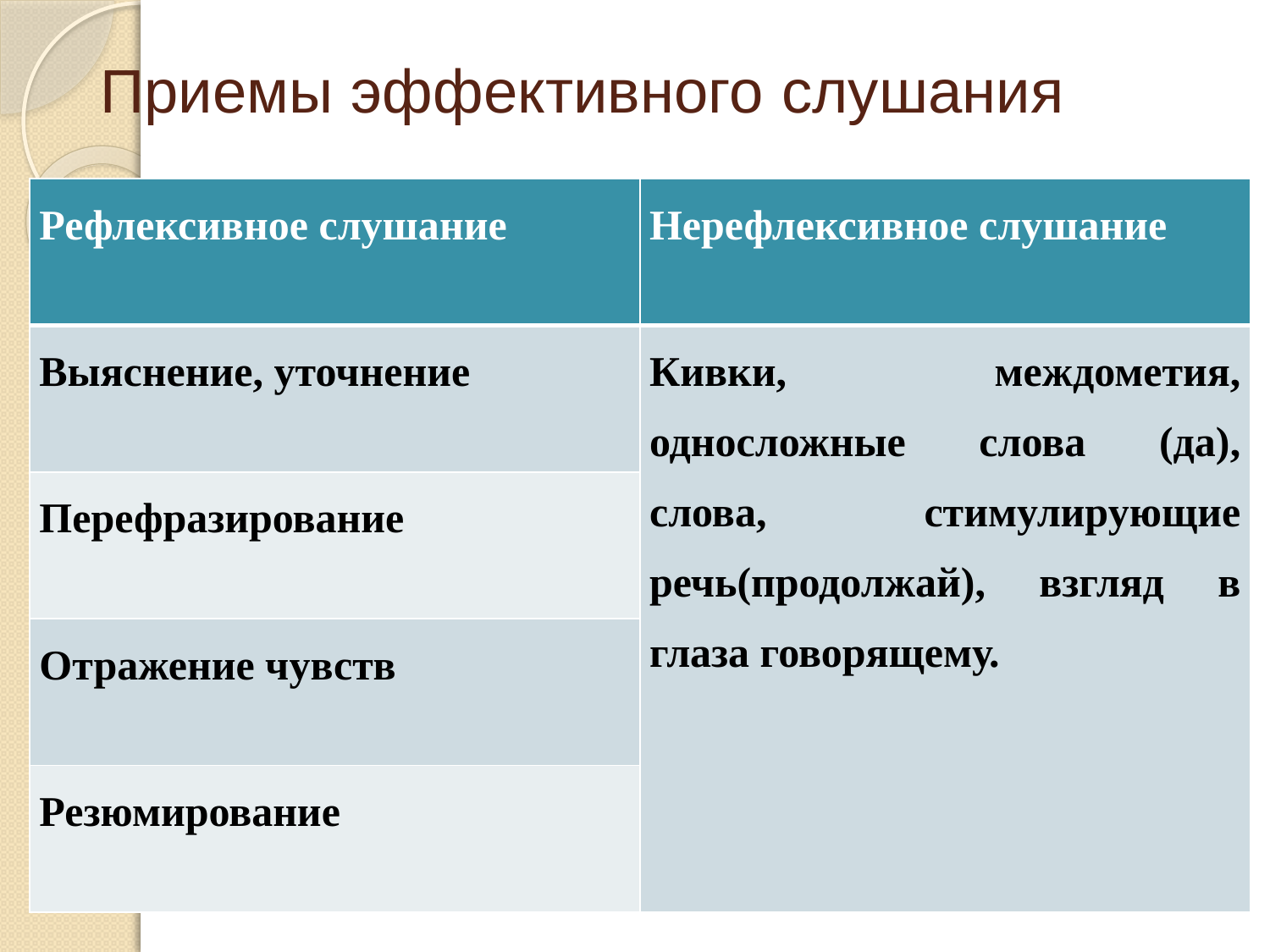

# Приемы эффективного слушания
| Рефлексивное слушание | Нерефлексивное слушание |
| --- | --- |
| Выяснение, уточнение | Кивки, междометия, односложные слова (да), слова, стимулирующие речь(продолжай), взгляд в глаза говорящему. |
| Перефразирование |  |
| Отражение чувств |  |
| Резюмирование |  |